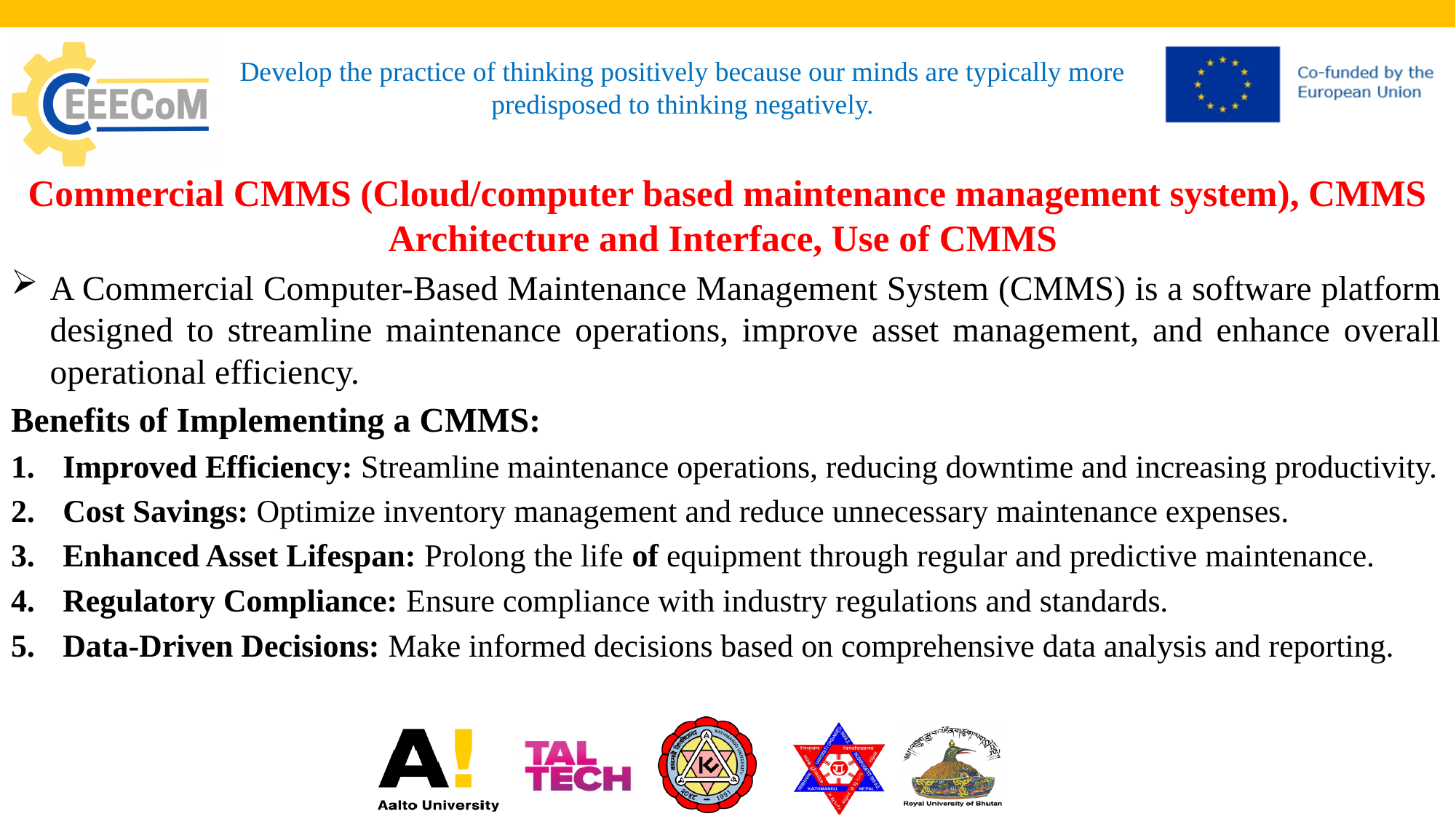

# Develop the practice of thinking positively because our minds are typically more predisposed to thinking negatively.
Commercial CMMS (Cloud/computer based maintenance management system), CMMS Architecture and Interface, Use of CMMS
A Commercial Computer-Based Maintenance Management System (CMMS) is a software platform designed to streamline maintenance operations, improve asset management, and enhance overall operational efficiency.
Benefits of Implementing a CMMS:
Improved Efficiency: Streamline maintenance operations, reducing downtime and increasing productivity.
Cost Savings: Optimize inventory management and reduce unnecessary maintenance expenses.
Enhanced Asset Lifespan: Prolong the life of equipment through regular and predictive maintenance.
Regulatory Compliance: Ensure compliance with industry regulations and standards.
Data-Driven Decisions: Make informed decisions based on comprehensive data analysis and reporting.